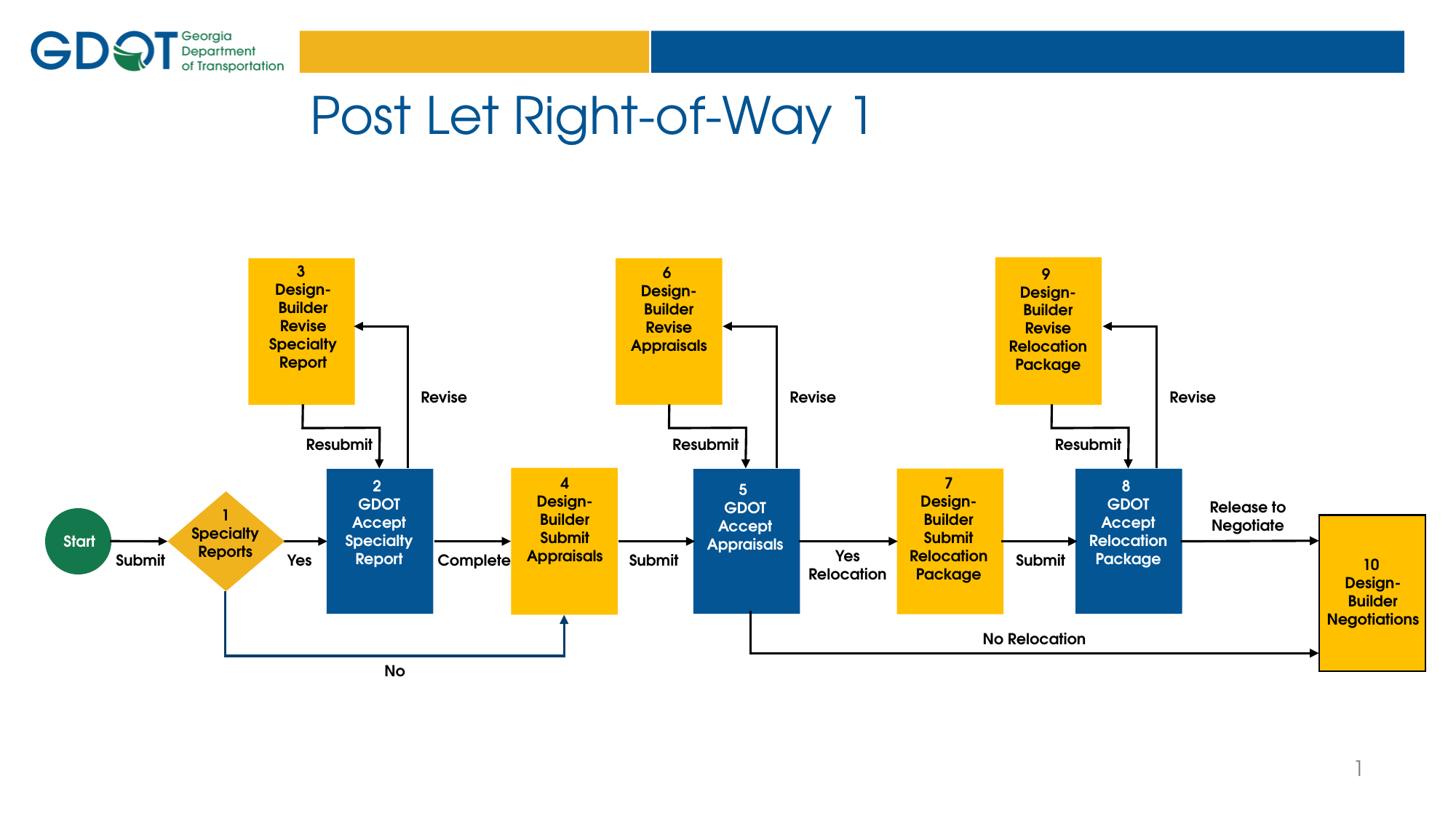

# Post Let Right-of-Way 1
3
Design-Builder Revise Specialty Report

6
Design-Builder Revise Appraisals
9
Design-Builder Revise Relocation Package

Revise
Revise
Revise

Resubmit
Resubmit
Resubmit

7
Design-Builder Submit Relocation Package
4
Design-Builder Submit Appraisals

2
GDOT Accept Specialty Report
8
GDOT Accept Relocation Package
5
GDOT Accept Appraisals

Release to Negotiate
1
Specialty Reports

Start
Yes Relocation
Submit
Yes
Complete
Submit
Submit
10
Design-Builder Negotiations

No Relocation
No